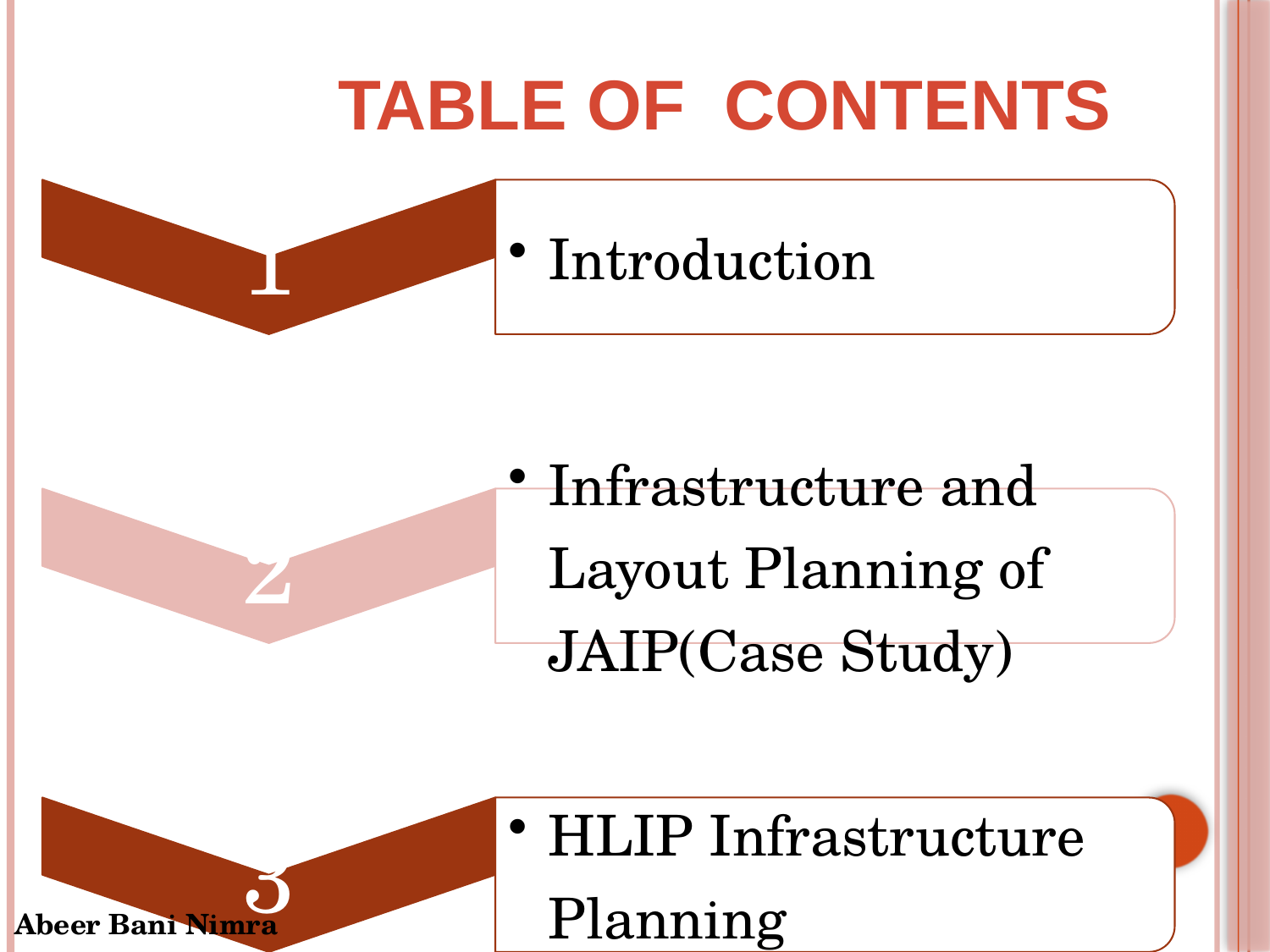

Table of  Contents
1
2
Infrastructure and Layout Planning of JAIP(Case Study)
3
HLIP Infrastructure Planning
Introduction
Abeer Bani Nimra